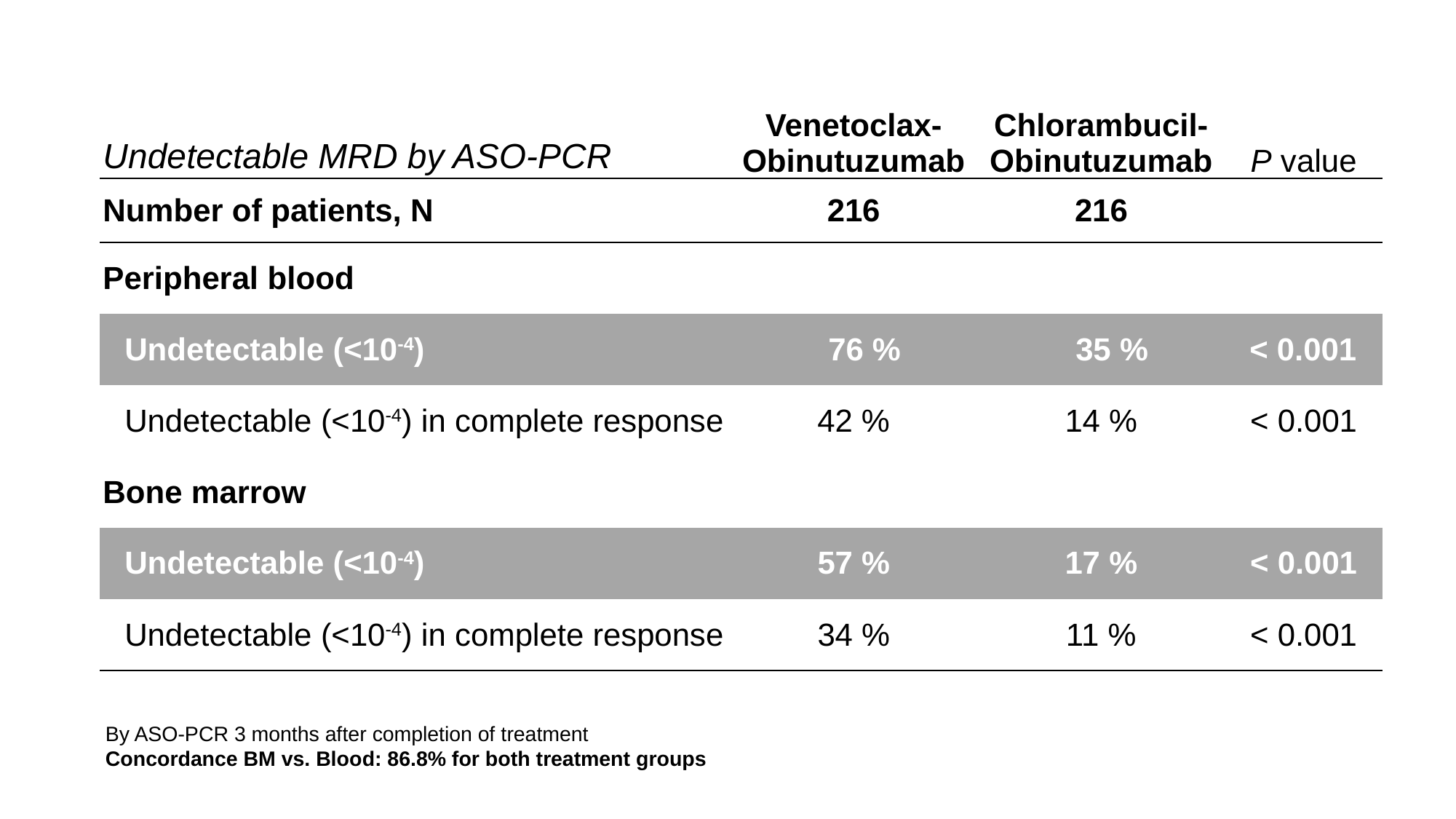

| Undetectable MRD by ASO-PCR | Venetoclax- Obinutuzumab | Chlorambucil-Obinutuzumab | P value |
| --- | --- | --- | --- |
| Number of patients, N | 216 | 216 |  |
| Peripheral blood |  |  |  |
| Undetectable (<10-4) | 76 % | 35 % | < 0.001 |
| Undetectable (<10-4) in complete response | 42 % | 14 % | < 0.001 |
| Bone marrow |  |  |  |
| Undetectable (<10-4) | 57 % | 17 % | < 0.001 |
| Undetectable (<10-4) in complete response | 34 % | 11 % | < 0.001 |
By ASO-PCR 3 months after completion of treatment
Concordance BM vs. Blood: 86.8% for both treatment groups